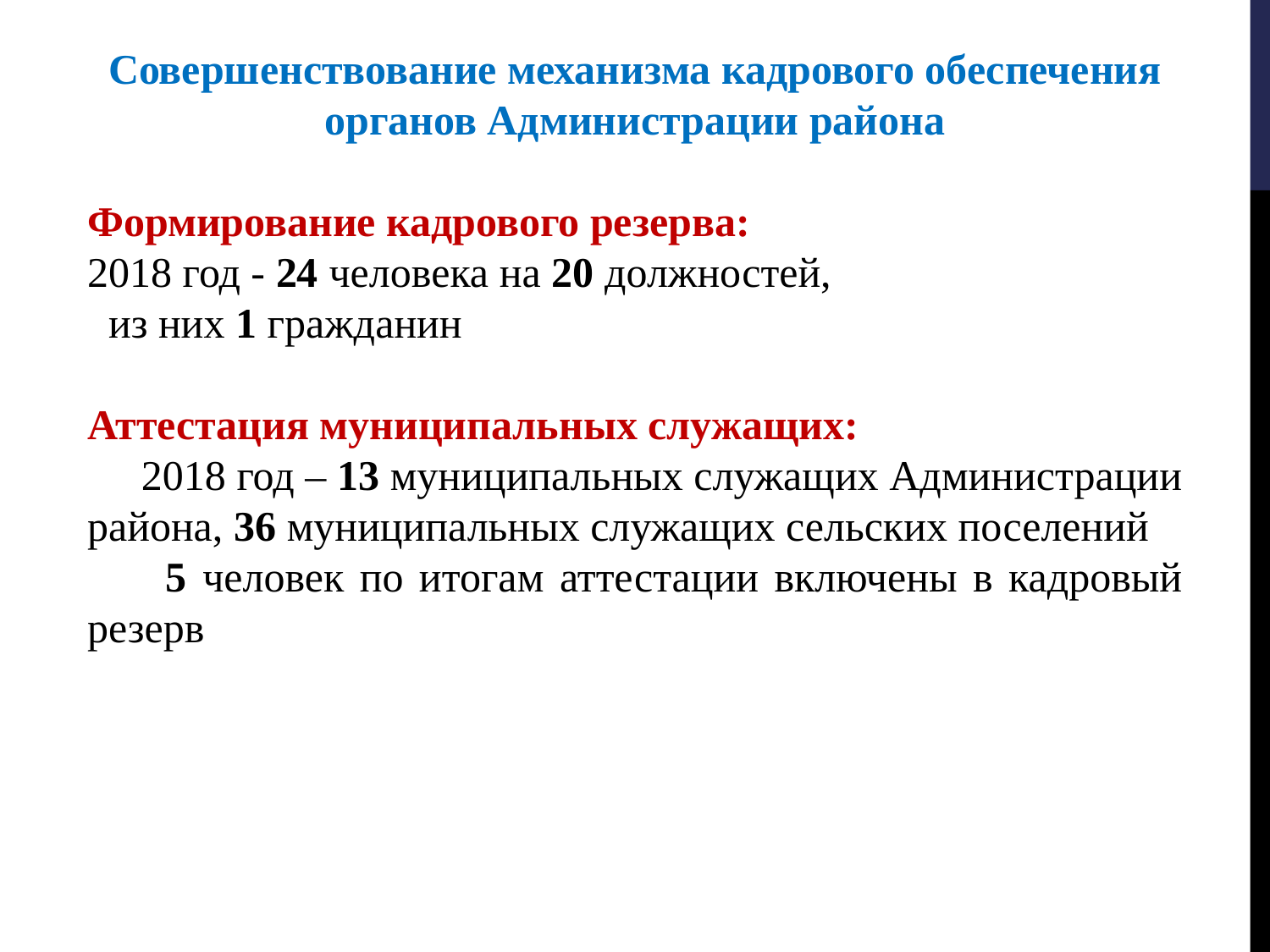

Совершенствование механизма кадрового обеспечения органов Администрации района

Формирование кадрового резерва:
2018 год - 24 человека на 20 должностей,                                    из них 1 гражданин

Аттестация муниципальных служащих:
     2018 год – 13 муниципальных служащих Администрации района, 36 муниципальных служащих сельских поселений
     5 человек по итогам аттестации включены в кадровый резерв